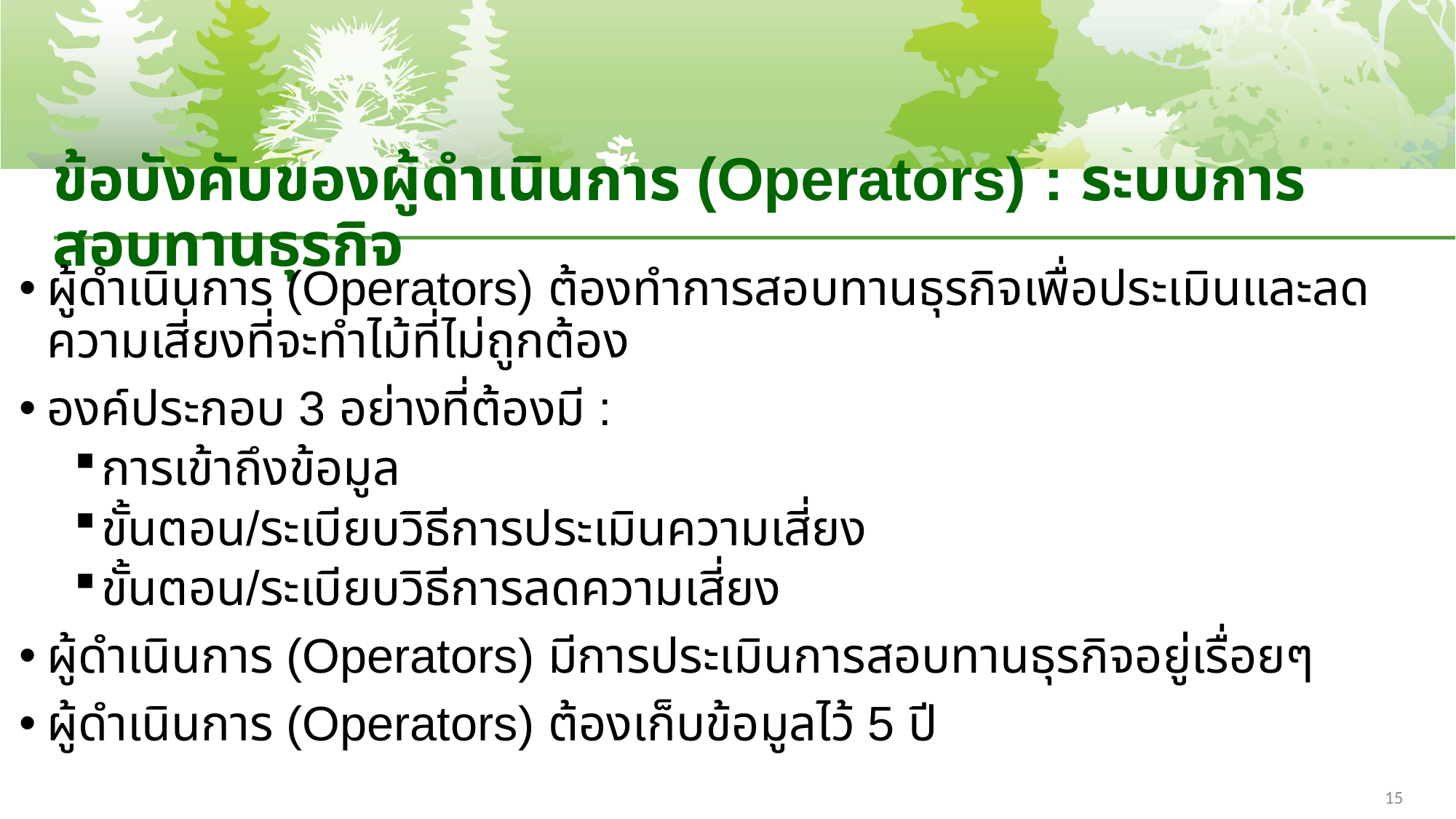

# ข้อบังคับของผู้ดำเนินการ (Operators) : ระบบการสอบทานธุรกิจ
ผู้ดำเนินการ (Operators) ต้องทำการสอบทานธุรกิจเพื่อประเมินและลดความเสี่ยงที่จะทำไม้ที่ไม่ถูกต้อง
องค์ประกอบ 3 อย่างที่ต้องมี :
การเข้าถึงข้อมูล
ขั้นตอน/ระเบียบวิธีการประเมินความเสี่ยง
ขั้นตอน/ระเบียบวิธีการลดความเสี่ยง
ผู้ดำเนินการ (Operators) มีการประเมินการสอบทานธุรกิจอยู่เรื่อยๆ
ผู้ดำเนินการ (Operators) ต้องเก็บข้อมูลไว้ 5 ปี
15